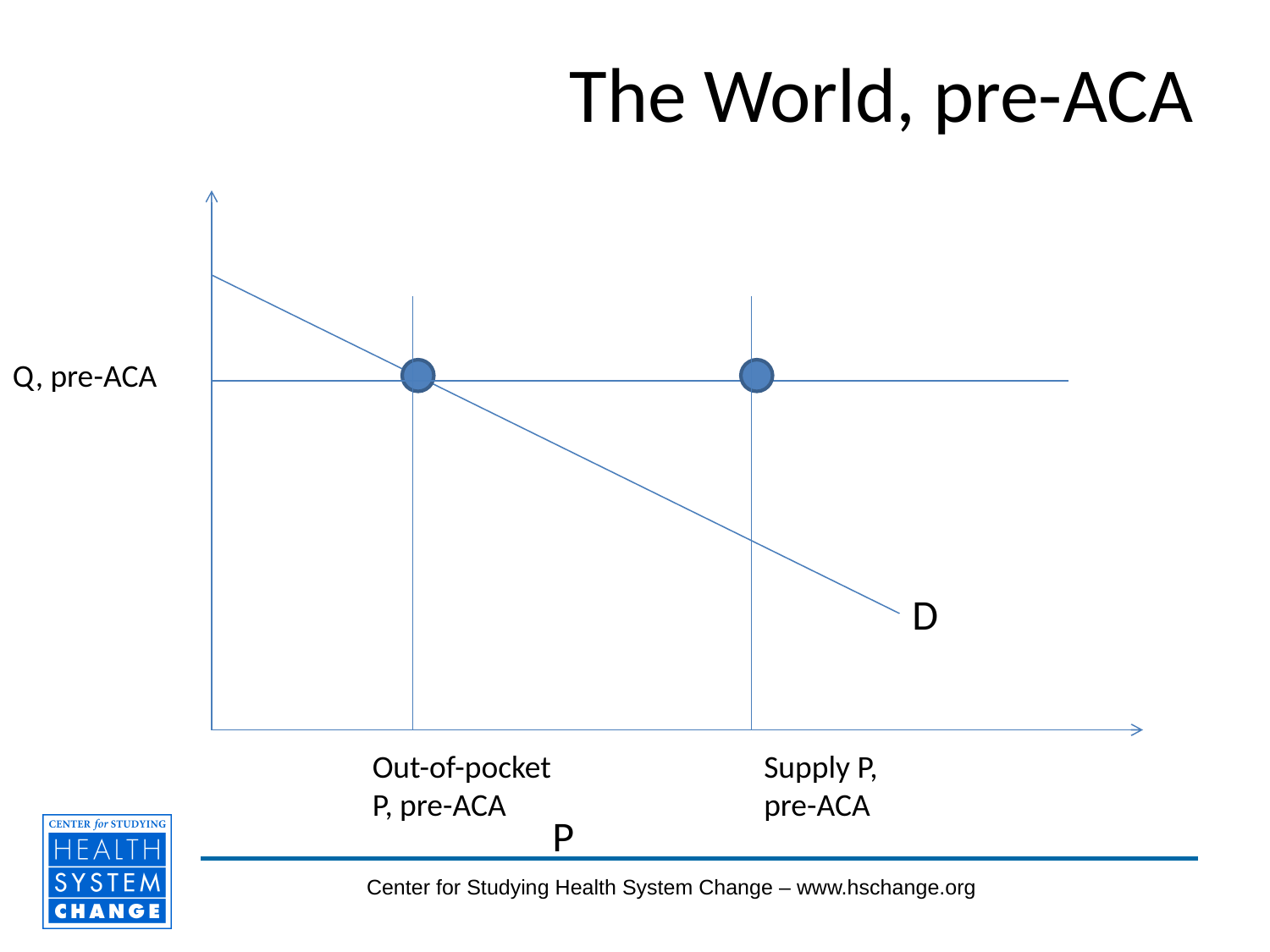

# The World, pre-ACA
Q, pre-ACA

D
Out-of-pocket P, pre-ACA
Supply P,
pre-ACA
P